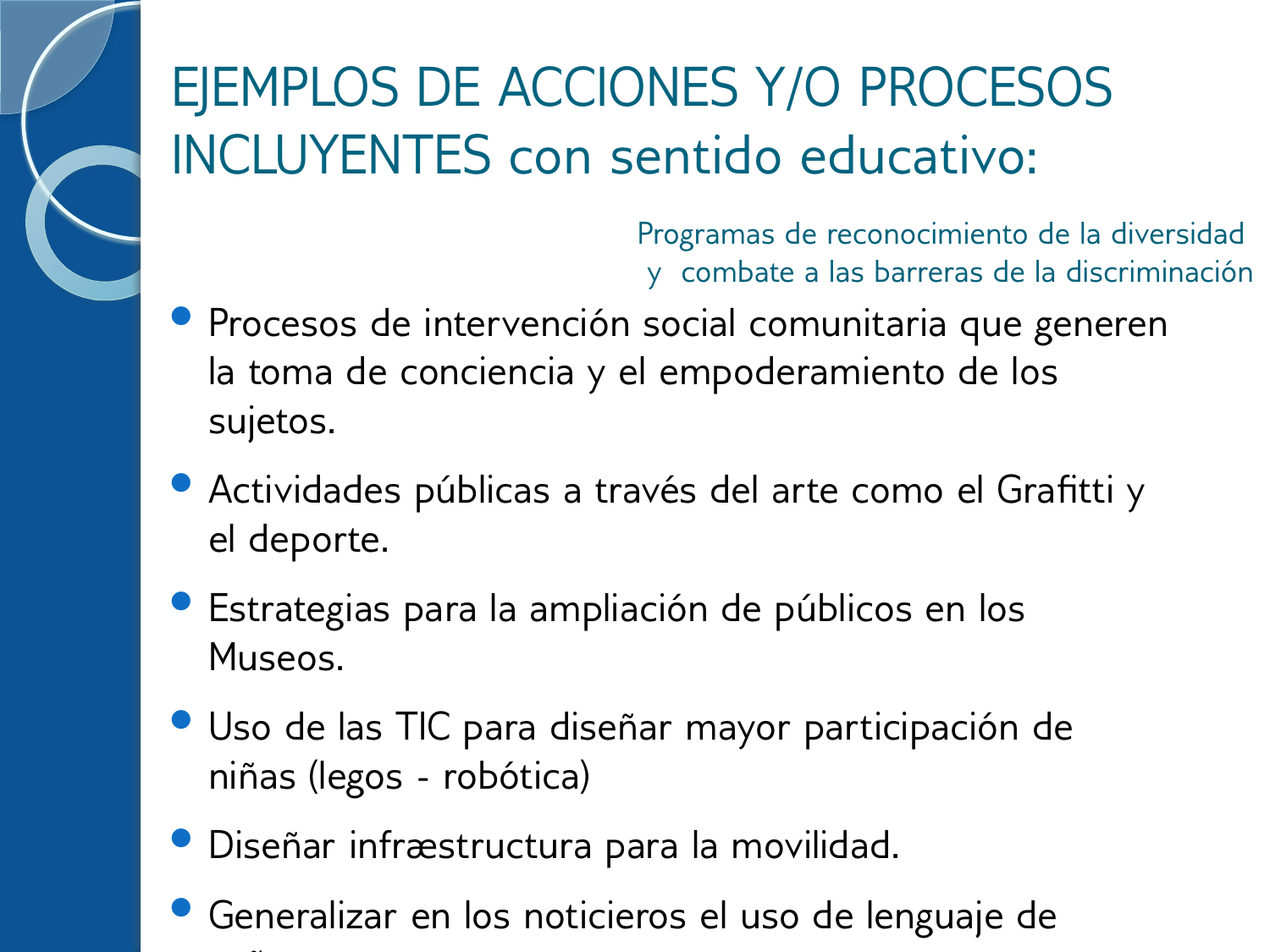

# EJEMPLOS DE ACCIONES Y/O PROCESOS INCLUYENTES con sentido educativo:
Programas de reconocimiento de la diversidad
 y  combate a las barreras de la discriminación
Procesos de intervención social comunitaria que generen la toma de conciencia y el empoderamiento de los sujetos.
Actividades públicas a través del arte como el Grafitti y el deporte.
Estrategias para la ampliación de públicos en los Museos.
Uso de las TIC para diseñar mayor participación de niñas (legos - robótica)
Diseñar infraestructura para la movilidad.
Generalizar en los noticieros el uso de lenguaje de señas.
Señalética en espacios públicos